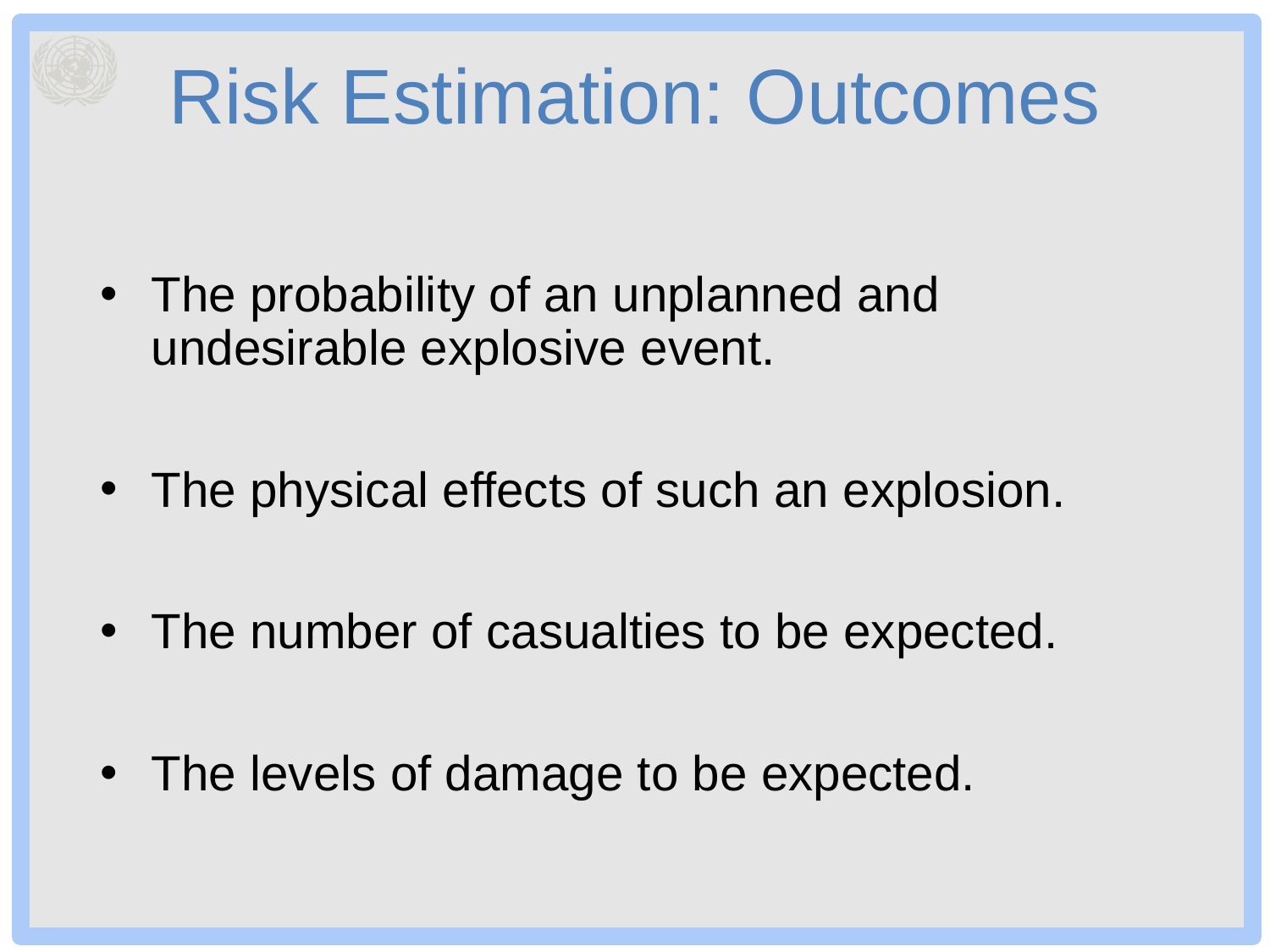

# Risk Estimation: Outcomes
The probability of an unplanned and undesirable explosive event.

The physical effects of such an explosion.

The number of casualties to be expected.

The levels of damage to be expected.